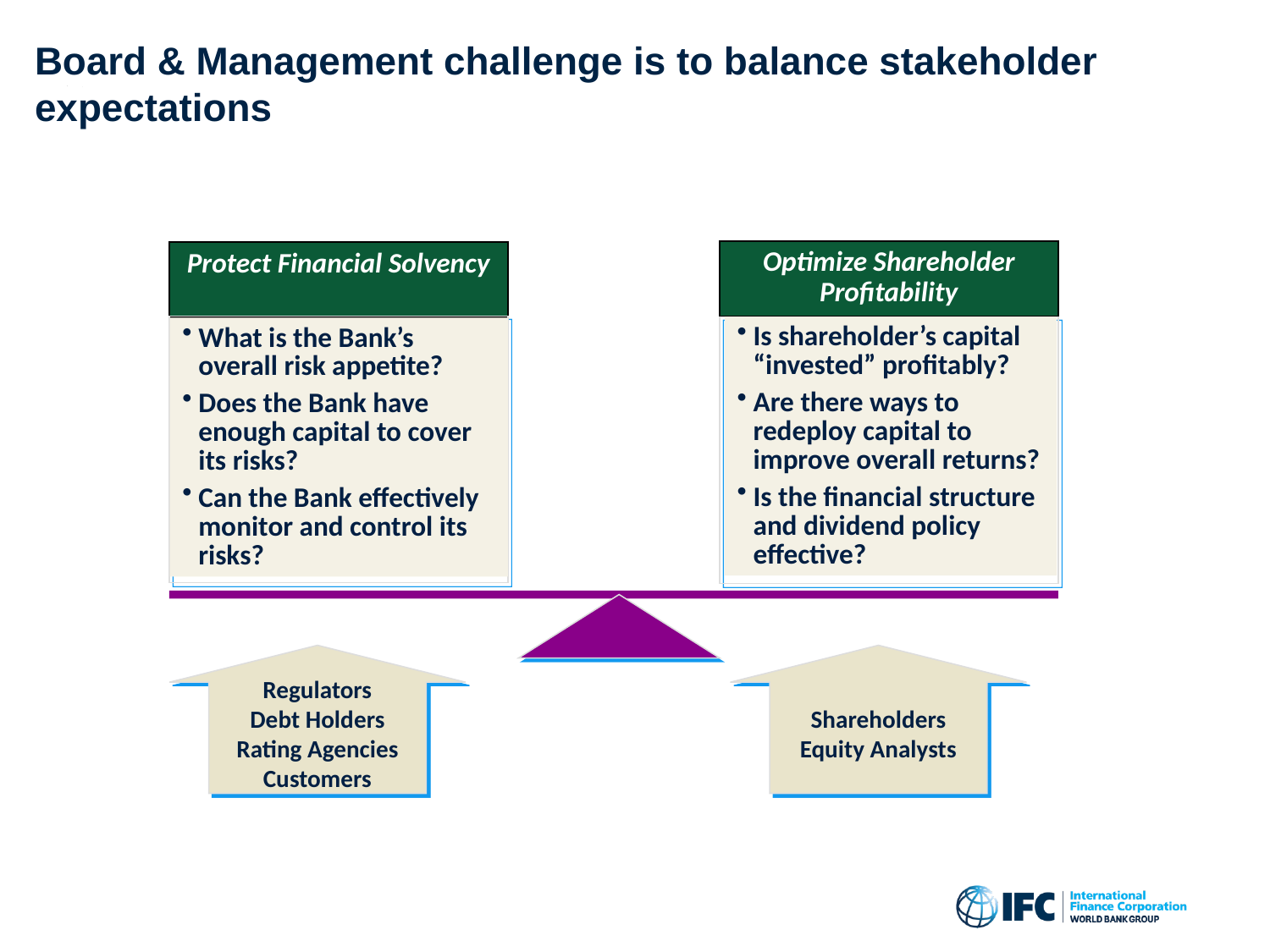

Board & Management challenge is to balance stakeholder expectations
Optimize Shareholder Profitability
Protect Financial Solvency

Is shareholder’s capital “invested” profitably?
Are there ways to redeploy capital to improve overall returns?
Is the financial structure and dividend policy effective?

What is the Bank’s overall risk appetite?
Does the Bank have enough capital to cover its risks?
Can the Bank effectively monitor and control its risks?

Regulators
Debt Holders
Rating Agencies
Customers
Shareholders
Equity Analysts